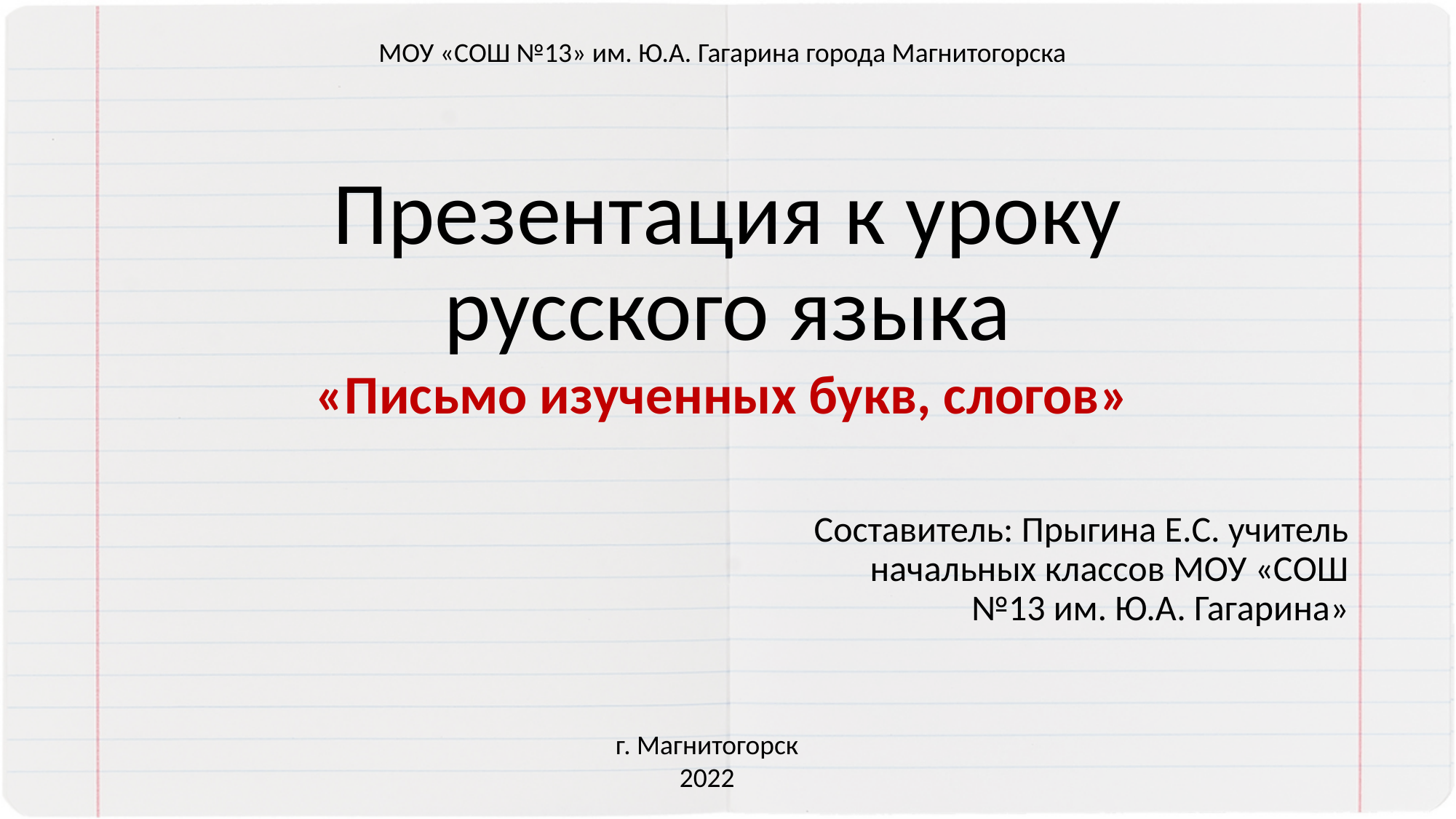

МОУ «СОШ №13» им. Ю.А. Гагарина города Магнитогорска
# Презентация к уроку русского языка
«Письмо изученных букв, слогов»
Составитель: Прыгина Е.С. учитель начальных классов МОУ «СОШ №13 им. Ю.А. Гагарина»
г. Магнитогорск
2022